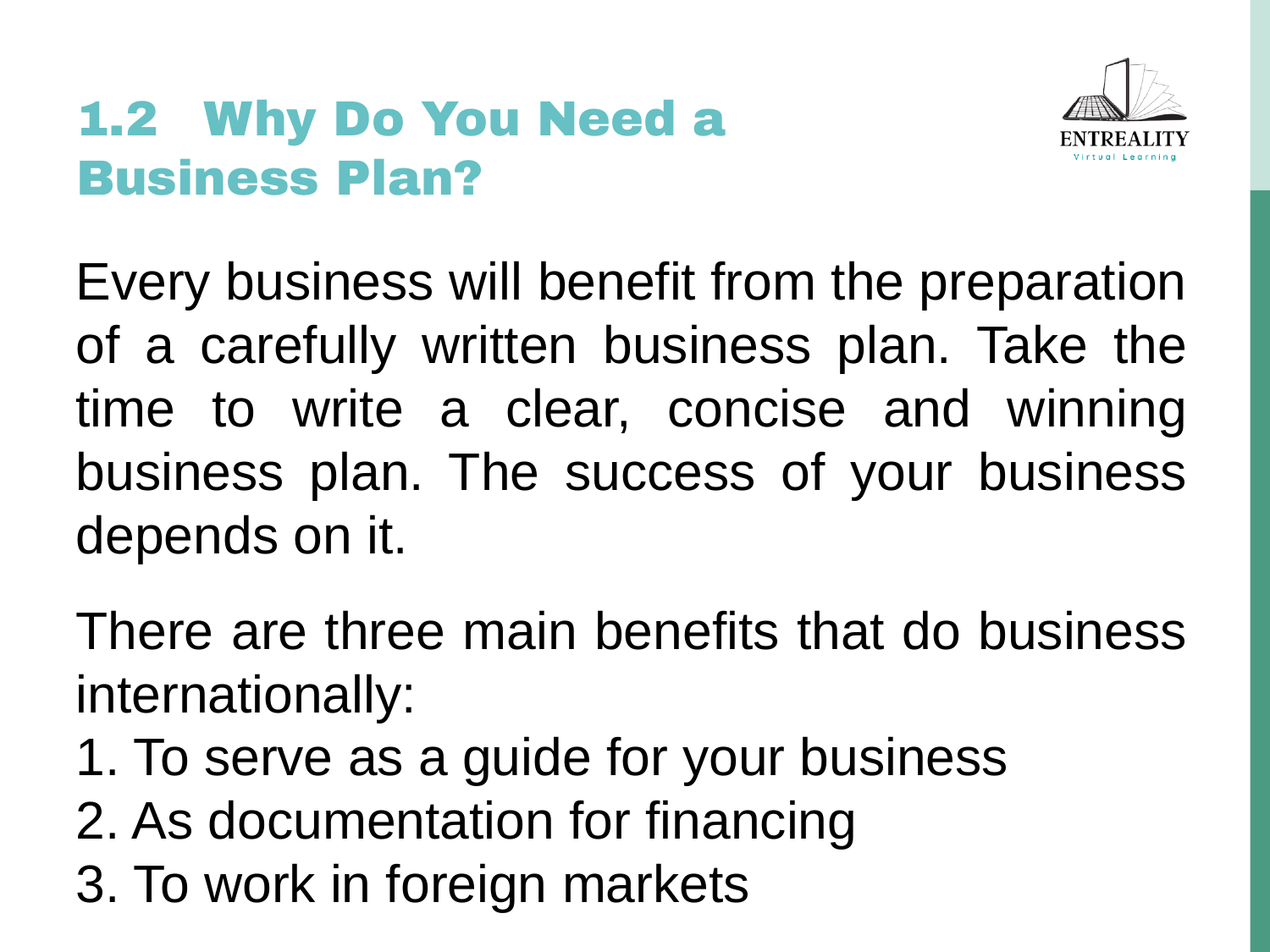

# 1.2	Why Do You Need a Business Plan?
Every business will benefit from the preparation of a carefully written business plan. Take the time to write a clear, concise and winning business plan. The success of your business depends on it.

There are three main benefits that do business internationally:
1. To serve as a guide for your business
2. As documentation for financing
3. To work in foreign markets